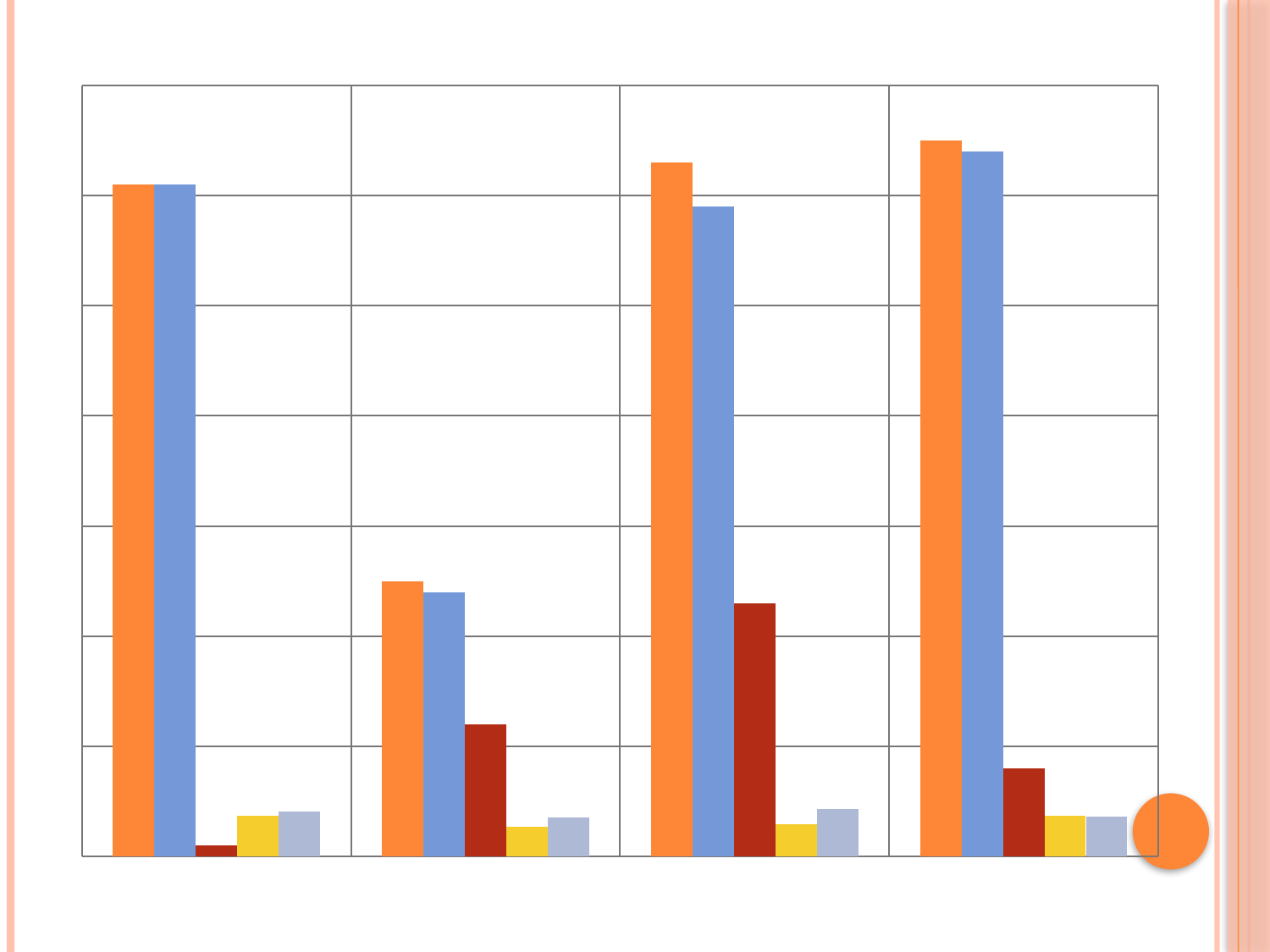

### Chart

| Category | Брой зрелостници, допуснати до ДЗИ, сесия май | Брой на явилите се ученици , сесия май | Брой на зрелостниците, които не са положили успешно ДЗИ | Среден успех от ДЗИ БЕЛ | Среден успех ООП |
|---|---|---|---|---|---|
| 2020-2021 | 61.0 | 61.0 | 1.0 | 3.7 | 4.119999999999999 |
| 2021-2022 | 25.0 | 24.0 | 12.0 | 2.72 | 3.52 |
| 2022-2023 | 63.0 | 59.0 | 23.0 | 2.92 | 4.3 |
| 2023-2024 | 65.0 | 64.0 | 8.0 | 3.73 | 3.6 |